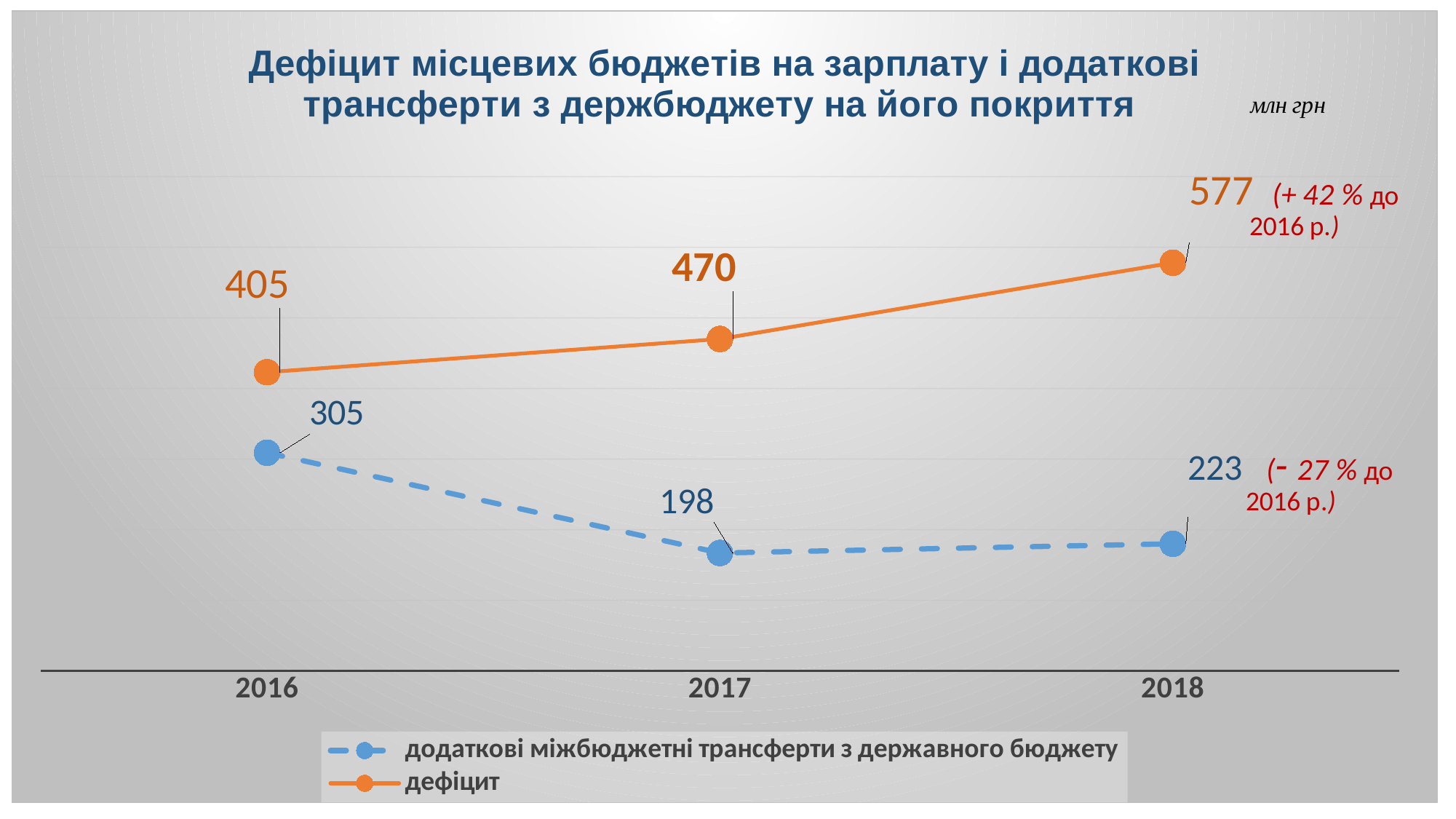

### Chart: Дефіцит місцевих бюджетів на зарплату і додаткові трансферти з держбюджету на його покриття

| Category | додаткові міжбюджетні трансферти з державного бюджету | дефіцит |
|---|---|---|
| 2016 | 309.0 | 423.0 |
| 2017 | 167.0 | 470.0 |
| 2018 | 180.0 | 578.0 |